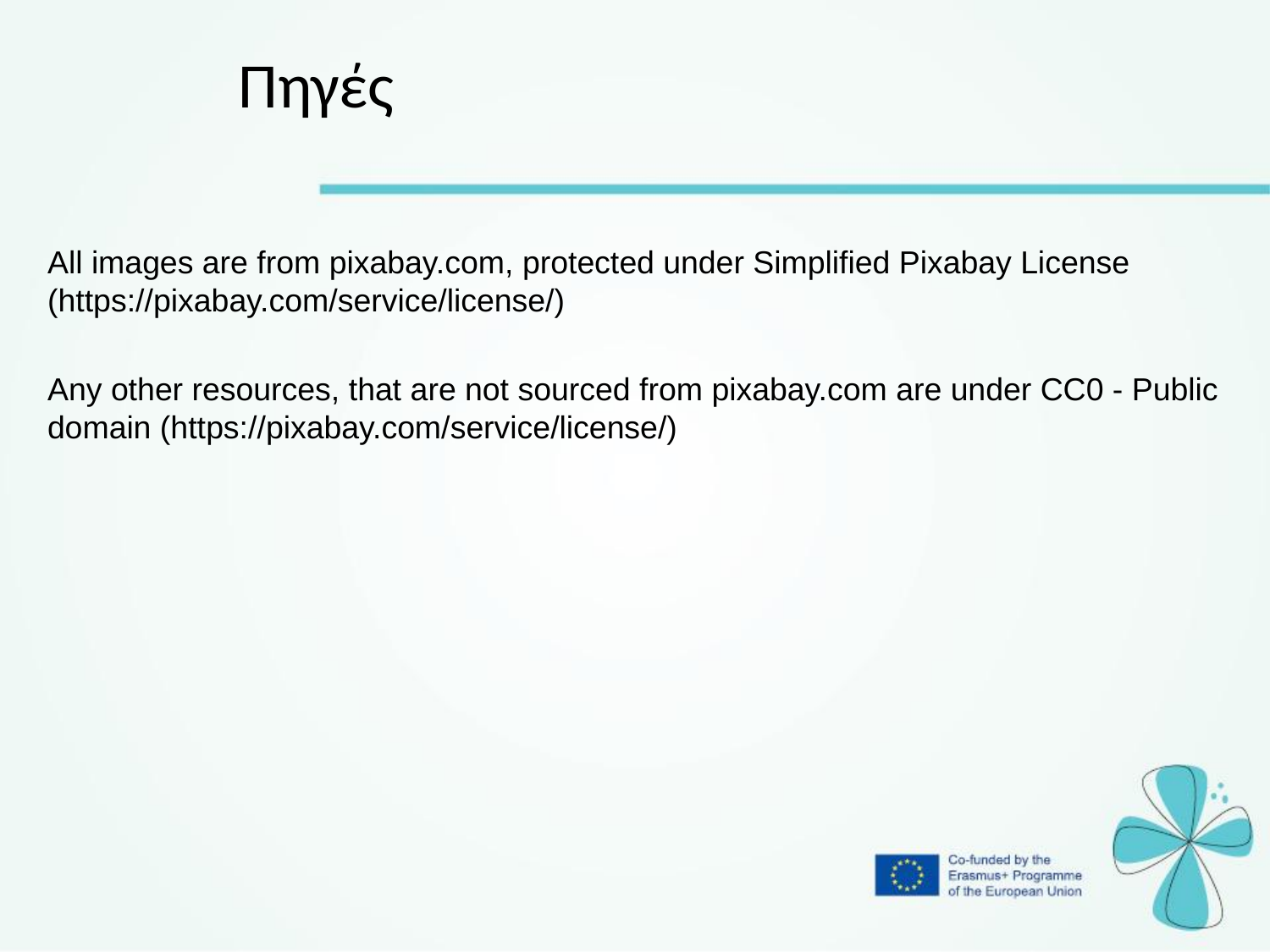

Πηγές
All images are from pixabay.com, protected under Simplified Pixabay License (https://pixabay.com/service/license/)
Any other resources, that are not sourced from pixabay.com are under CC0 - Public domain (https://pixabay.com/service/license/)